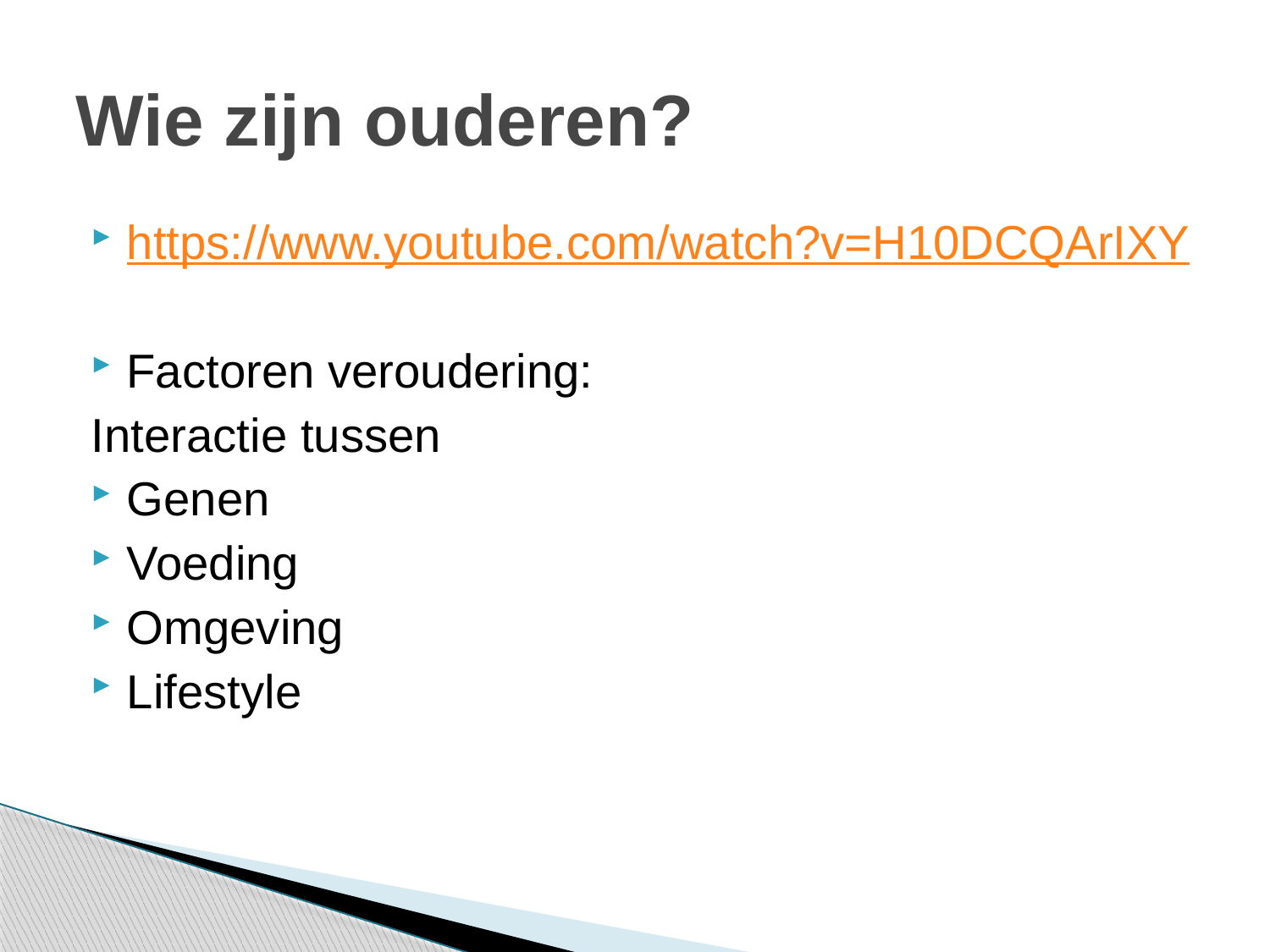

# Wie zijn ouderen?
https://www.youtube.com/watch?v=H10DCQArIXY

Factoren veroudering:
Interactie tussen
Genen
Voeding
Omgeving
Lifestyle